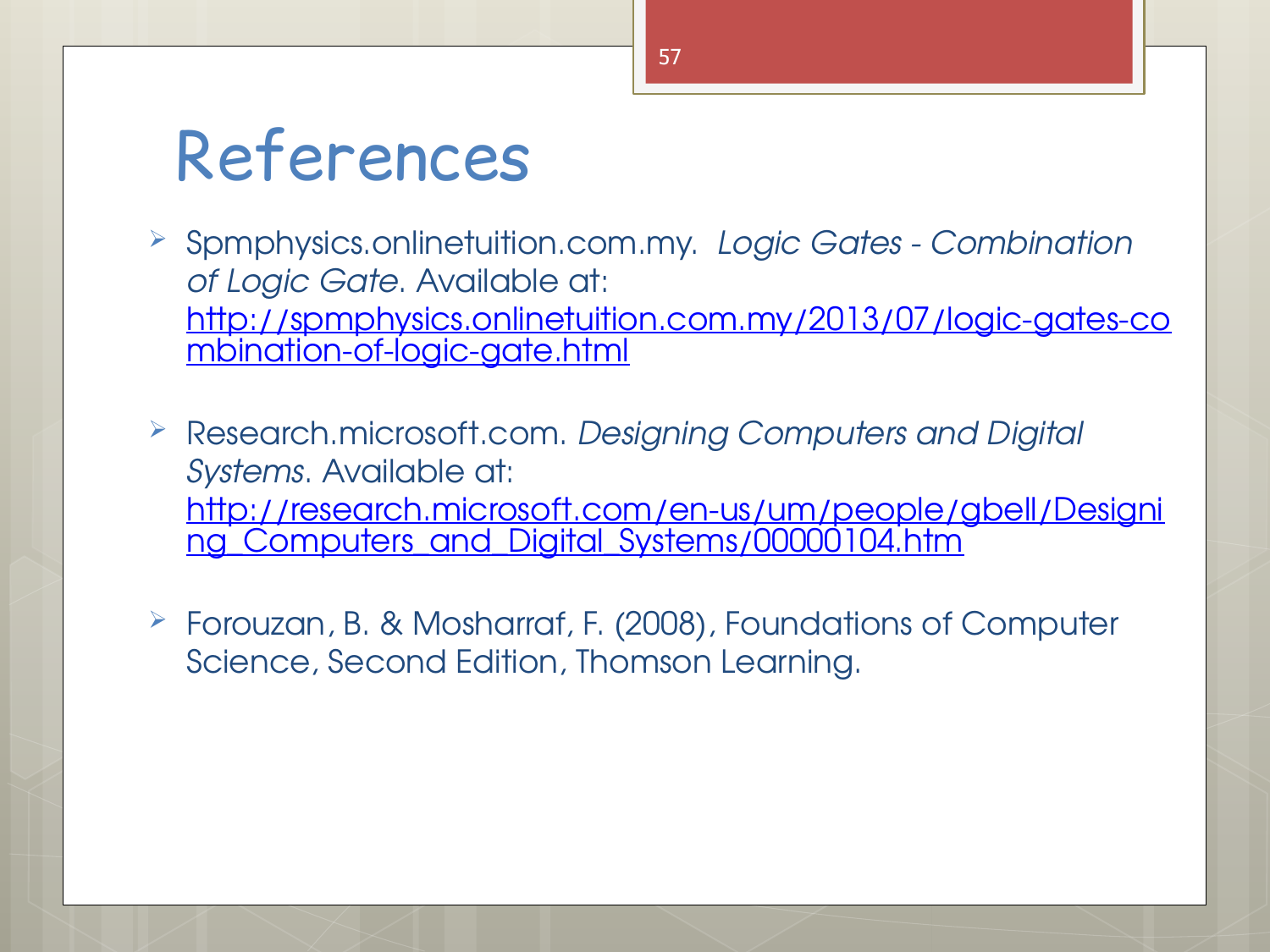

57
# References
Spmphysics.onlinetuition.com.my.  Logic Gates - Combination of Logic Gate. Available at: http://spmphysics.onlinetuition.com.my/2013/07/logic-gates-combination-of-logic-gate.html
Research.microsoft.com. Designing Computers and Digital Systems. Available at: http://research.microsoft.com/en-us/um/people/gbell/Designing_Computers_and_Digital_Systems/00000104.htm
Forouzan, B. & Mosharraf, F. (2008), Foundations of Computer Science, Second Edition, Thomson Learning.